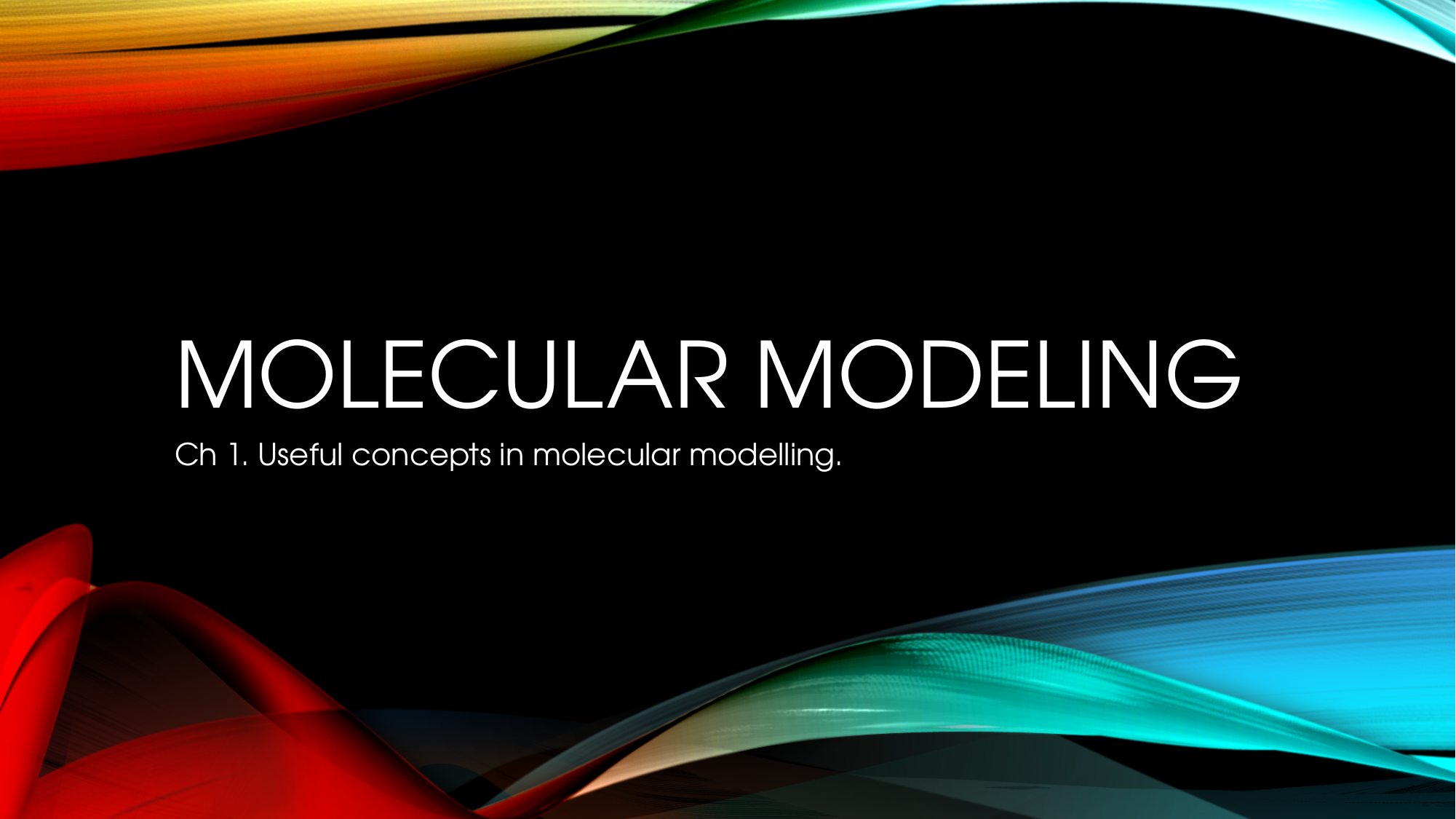

# Molecular modeling
Ch 1. Useful concepts in molecular modelling.